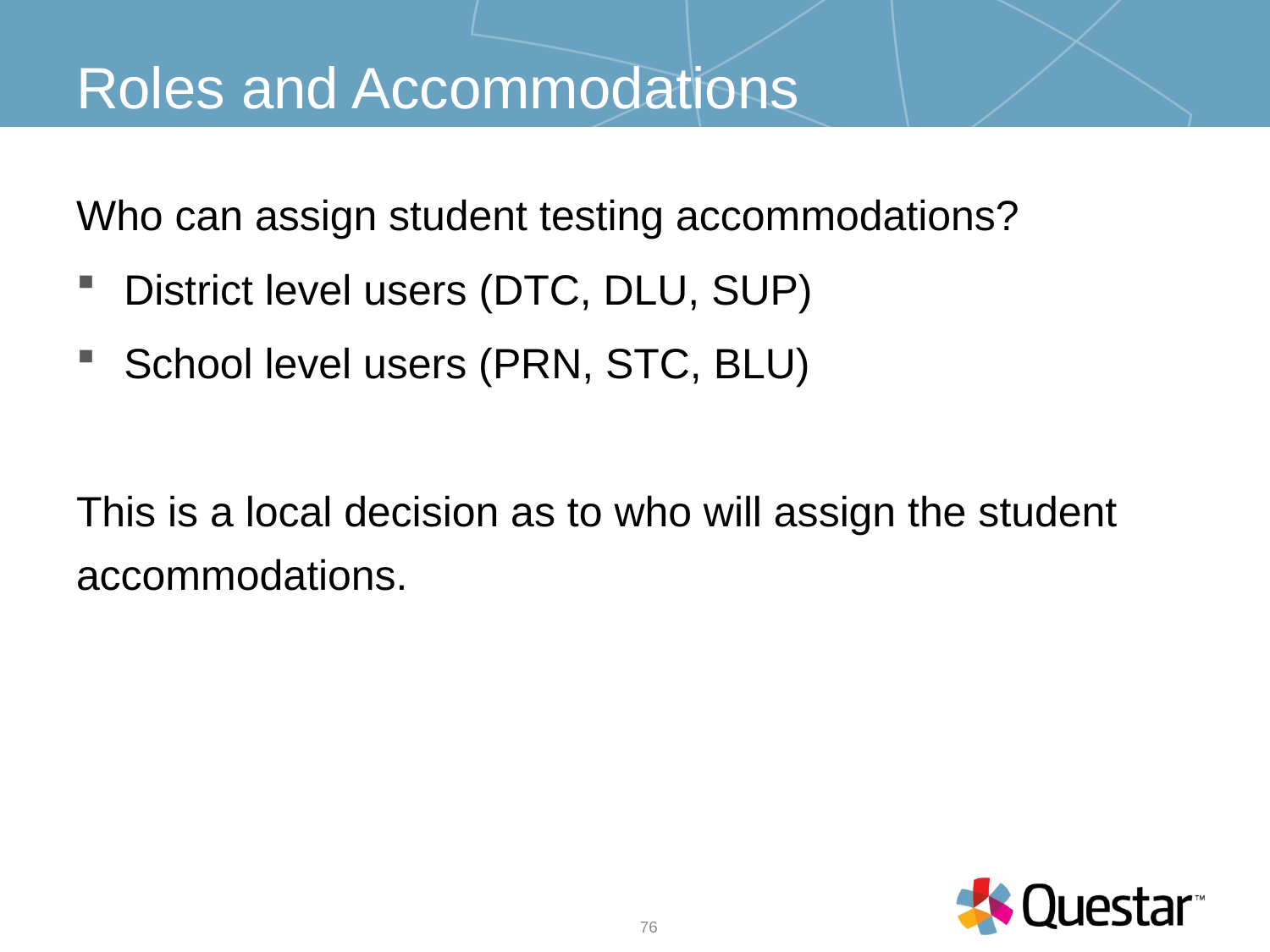

# Roles and Accommodations
Who can assign student testing accommodations?
District level users (DTC, DLU, SUP)
School level users (PRN, STC, BLU)

This is a local decision as to who will assign the student accommodations.
76